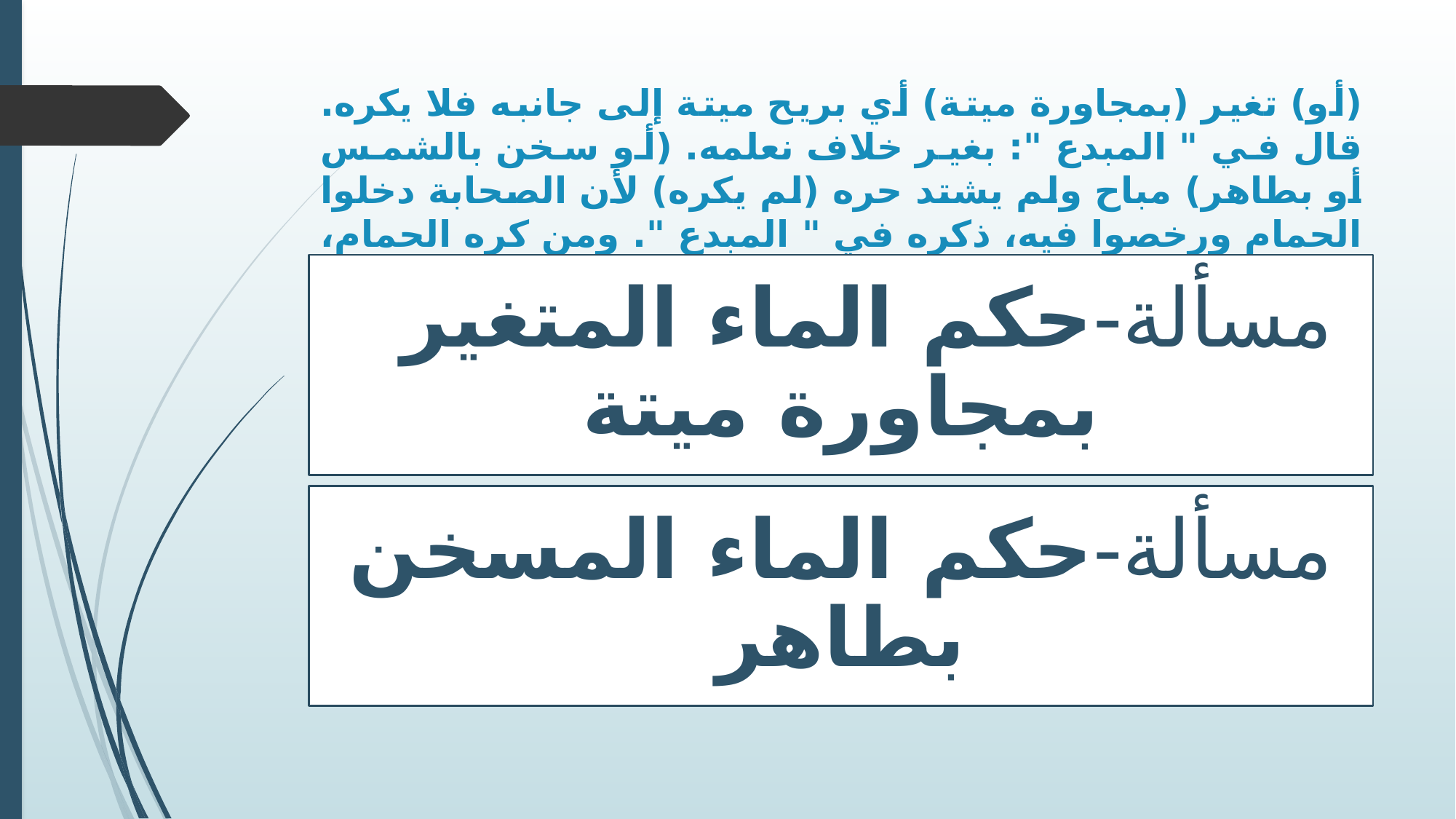

# (أو) تغير (بمجاورة ميتة) أي بريح ميتة إلى جانبه فلا يكره. قال في " المبدع ": بغير خلاف نعلمه. (أو سخن بالشمس أو بطاهر) مباح ولم يشتد حره (لم يكره) لأن الصحابة دخلوا الحمام ورخصوا فيه، ذكره في " المبدع ". ومن كره الحمام، فعلة الكراهة خوف مشاهدة العورة أو قصد التنعم بدخوله لا كون الماء مسخنا، فإن اشتد حره أو برده كره لمنعه كمال الطهارة.
  مسألة-حكم الماء المتغير بمجاورة ميتة
مسألة-حكم الماء المسخن بطاهر